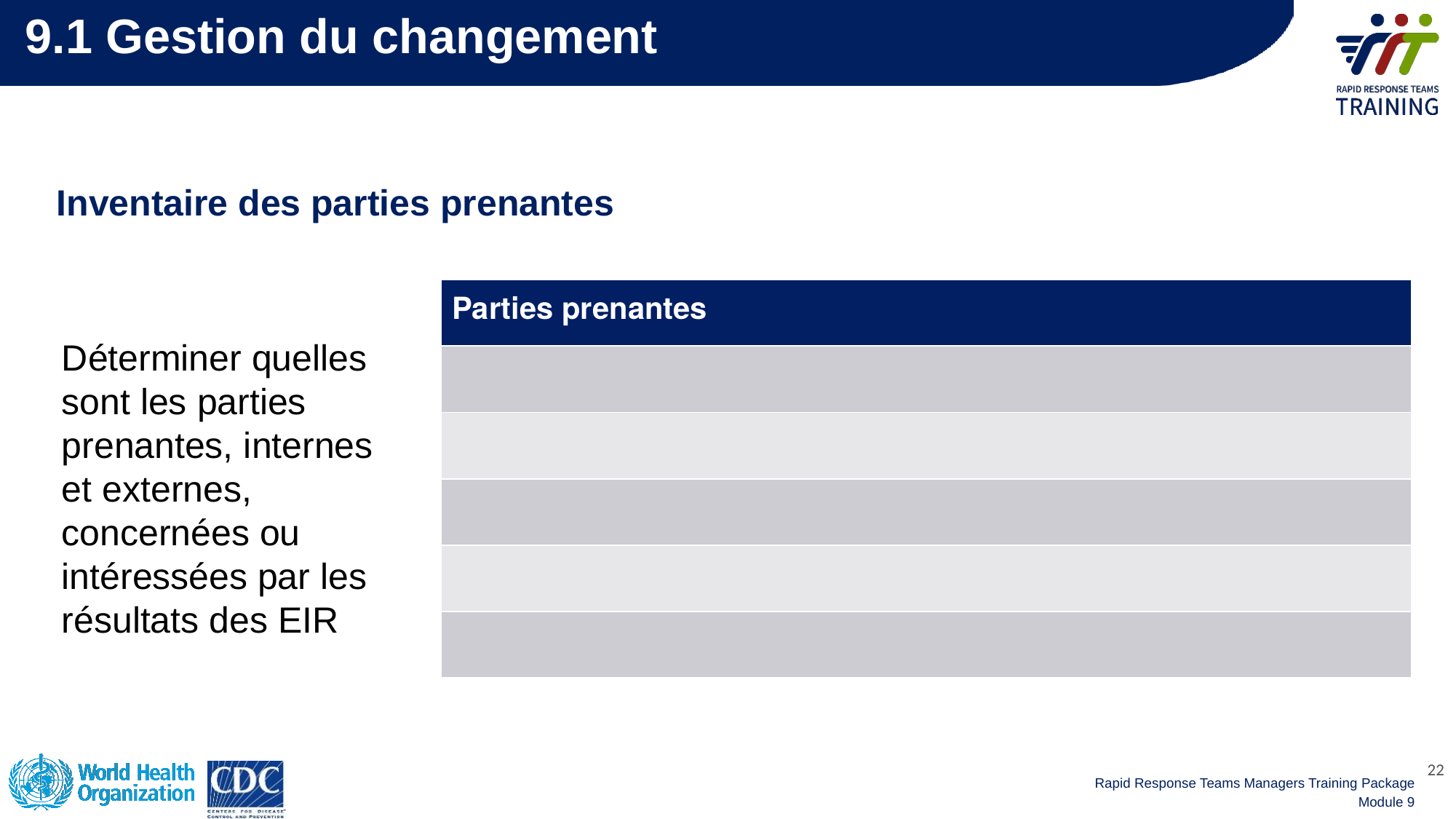

9.1 Gestion du changement
# Inventaire des parties prenantes
| Parties prenantes |
| --- |
|  |
|  |
|  |
|  |
|  |
Déterminer quelles sont les parties prenantes, internes et externes, concernées ou intéressées par les résultats des EIR
22